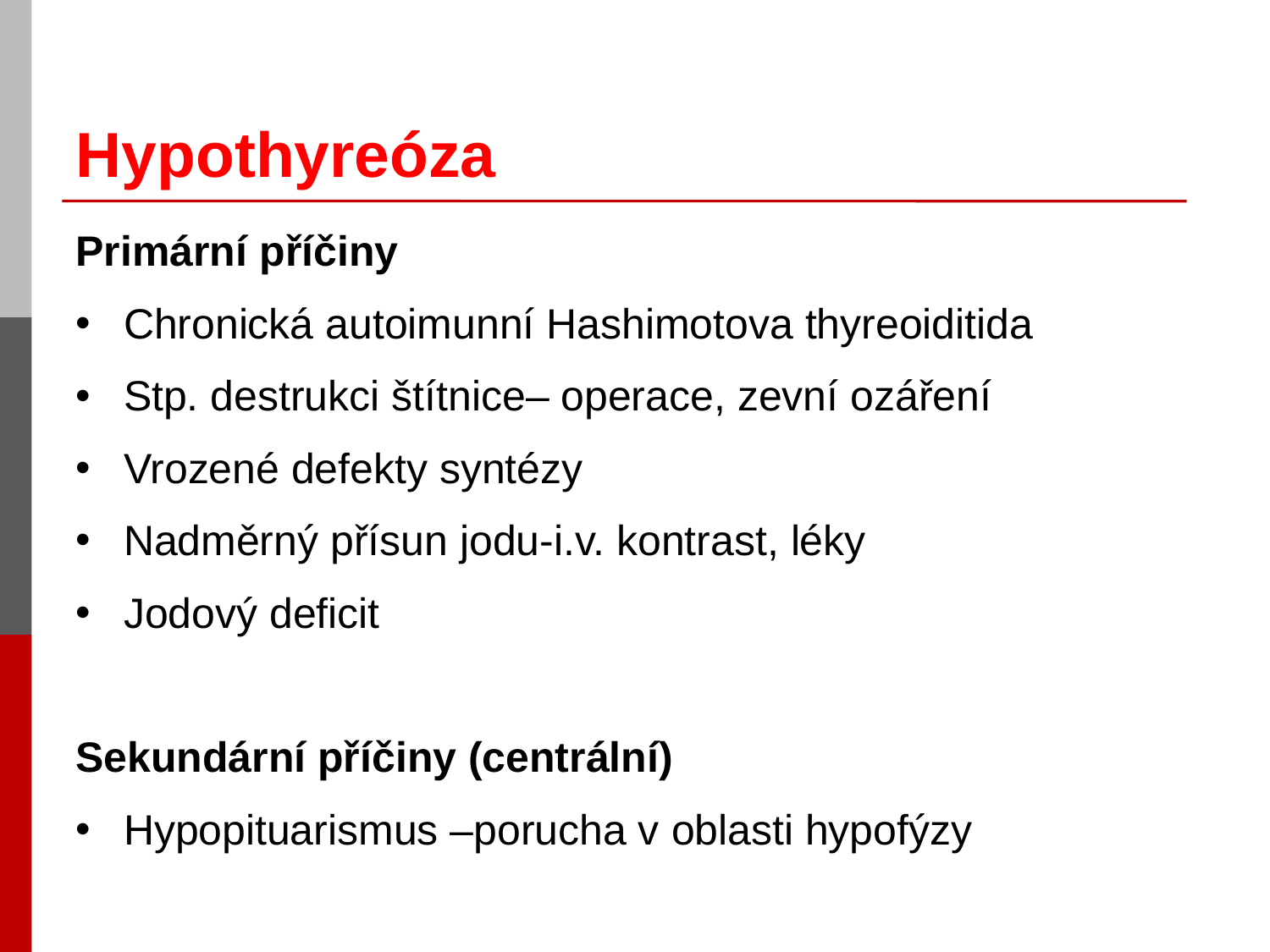

# Hypothyreóza
Primární příčiny
Chronická autoimunní Hashimotova thyreoiditida
Stp. destrukci štítnice– operace, zevní ozáření
Vrozené defekty syntézy
Nadměrný přísun jodu-i.v. kontrast, léky
Jodový deficit

Sekundární příčiny (centrální)
Hypopituarismus –porucha v oblasti hypofýzy